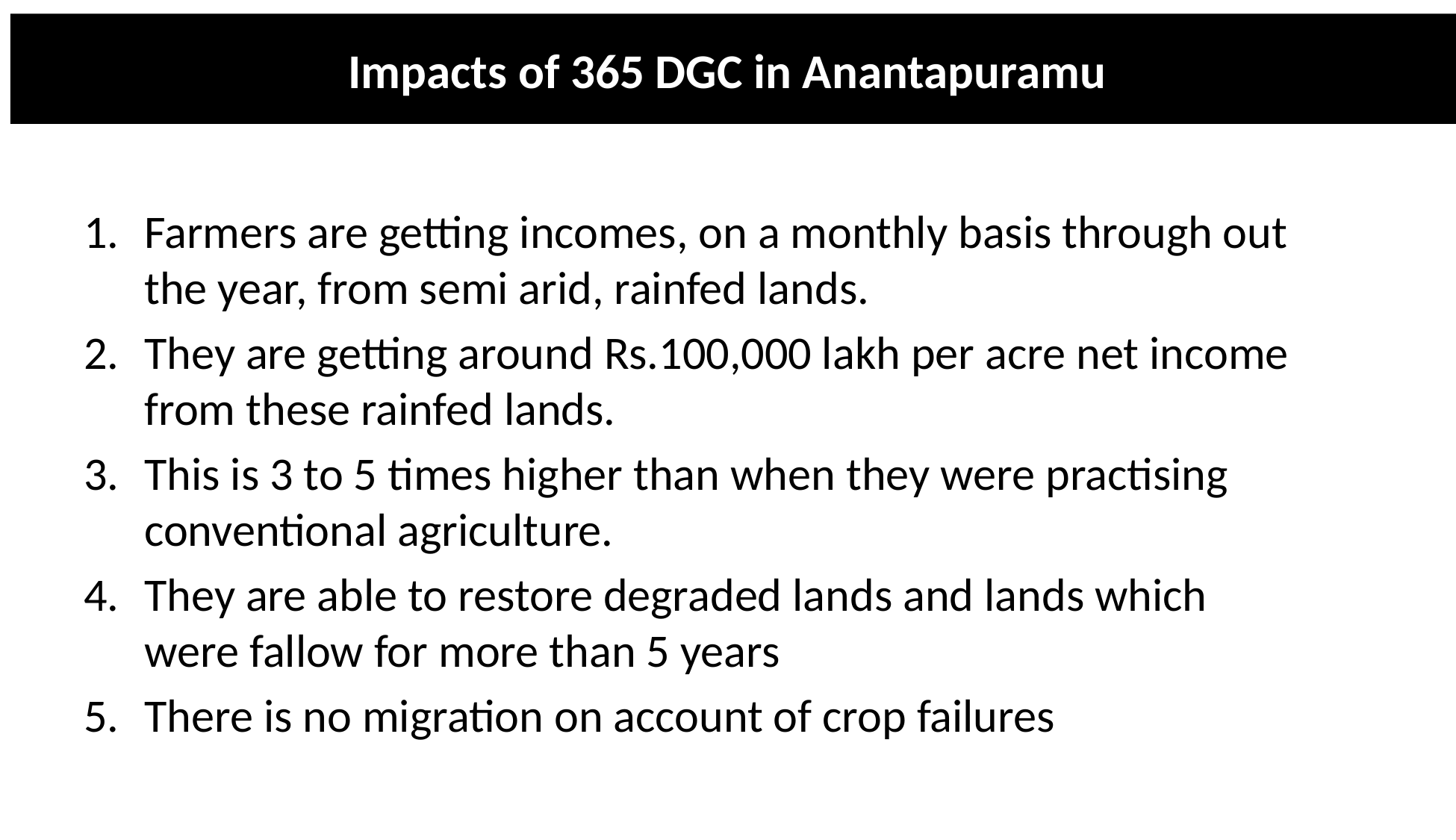

# Impacts of 365 DGC in Anantapuramu
Farmers are getting incomes, on a monthly basis through out the year, from semi arid, rainfed lands.
They are getting around Rs.100,000 lakh per acre net income from these rainfed lands.
This is 3 to 5 times higher than when they were practising conventional agriculture.
They are able to restore degraded lands and lands which were fallow for more than 5 years
There is no migration on account of crop failures